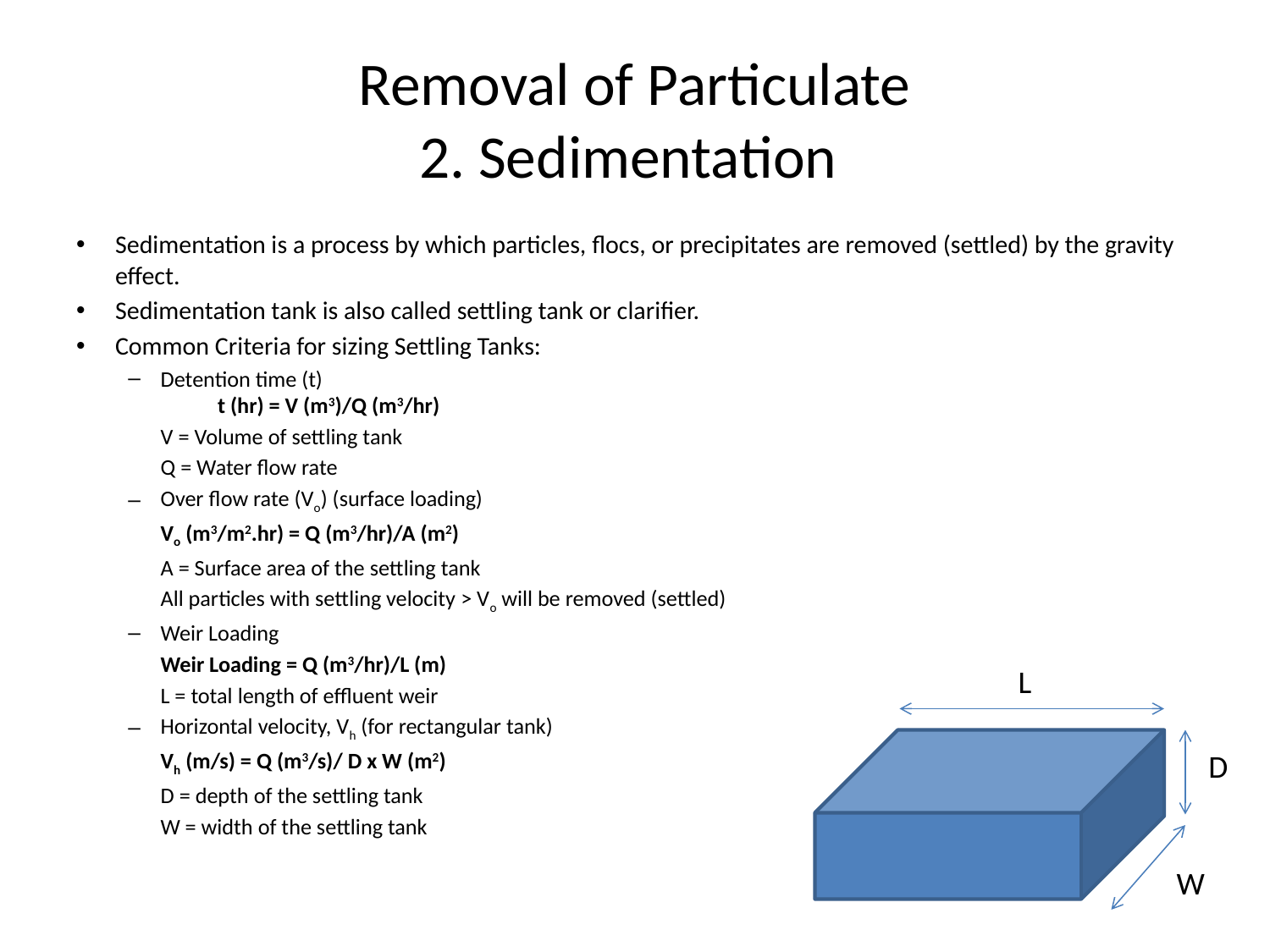

# Removal of Particulate 2. Sedimentation
Sedimentation is a process by which particles, flocs, or precipitates are removed (settled) by the gravity effect.
Sedimentation tank is also called settling tank or clarifier.
Common Criteria for sizing Settling Tanks:
Detention time (t)
		t (hr) = V (m3)/Q (m3/hr)
		V = Volume of settling tank
		Q = Water flow rate
Over flow rate (Vo) (surface loading)
			Vo (m3/m2.hr) = Q (m3/hr)/A (m2)
	A = Surface area of the settling tank
	All particles with settling velocity > Vo will be removed (settled)
Weir Loading
			Weir Loading = Q (m3/hr)/L (m)
	L = total length of effluent weir
Horizontal velocity, Vh (for rectangular tank)
			Vh (m/s) = Q (m3/s)/ D x W (m2)
	D = depth of the settling tank
	W = width of the settling tank

L

D
W